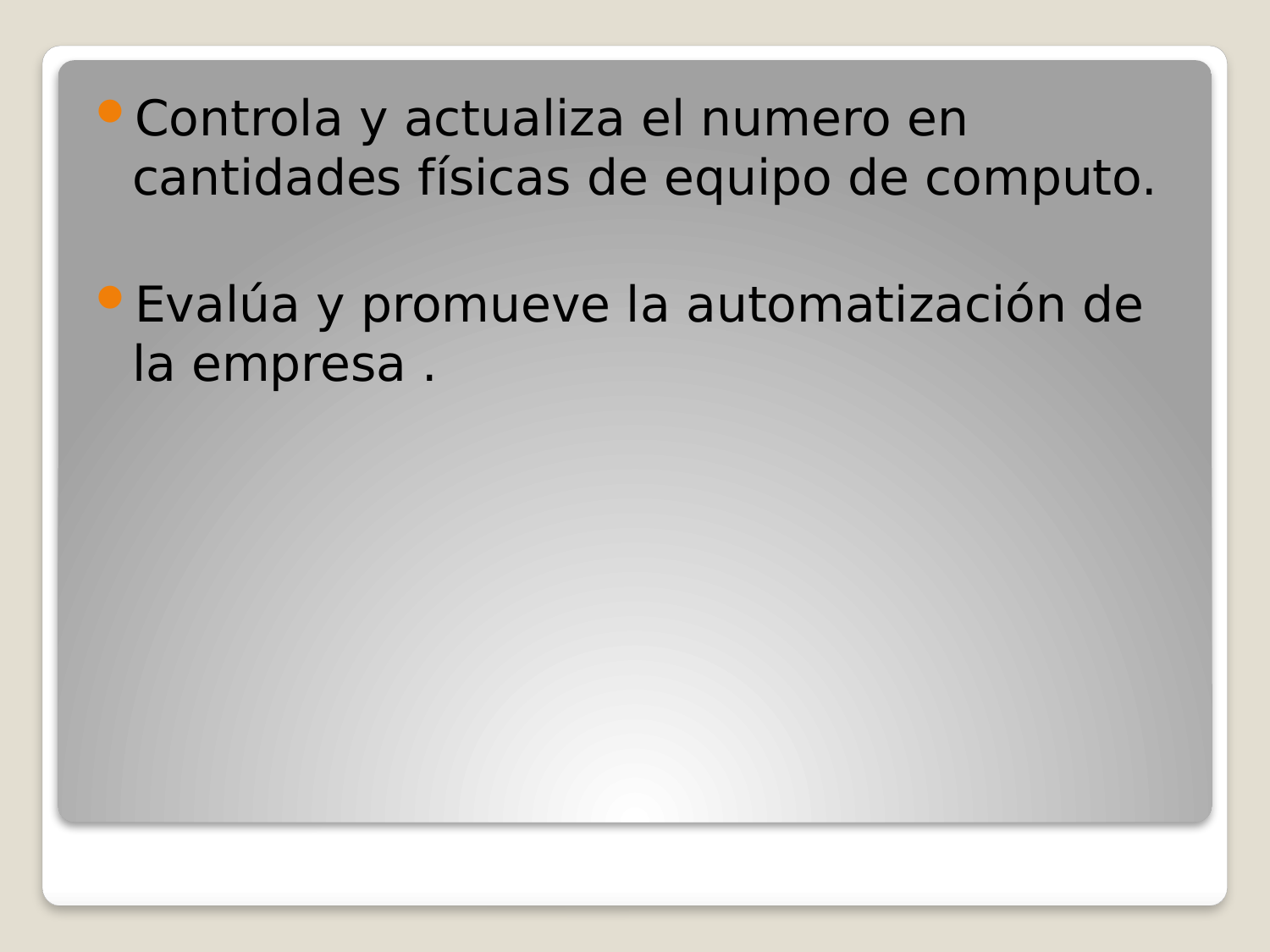

Controla y actualiza el numero en cantidades físicas de equipo de computo.

Evalúa y promueve la automatización de la empresa .
#